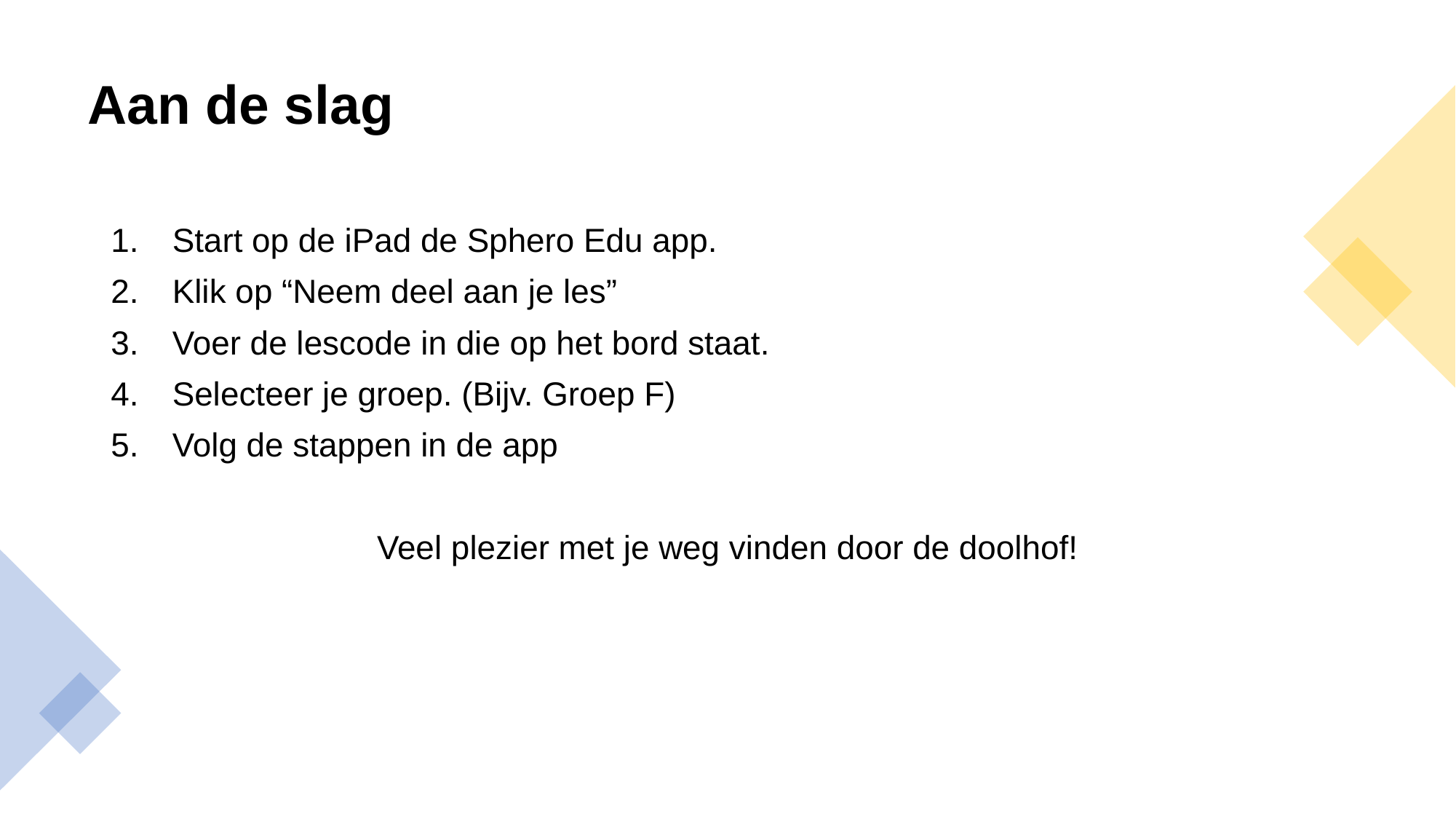

# Aan de slag

Start op de iPad de Sphero Edu app.
Klik op “Neem deel aan je les”
Voer de lescode in die op het bord staat.
Selecteer je groep. (Bijv. Groep F)
Volg de stappen in de app

Veel plezier met je weg vinden door de doolhof!